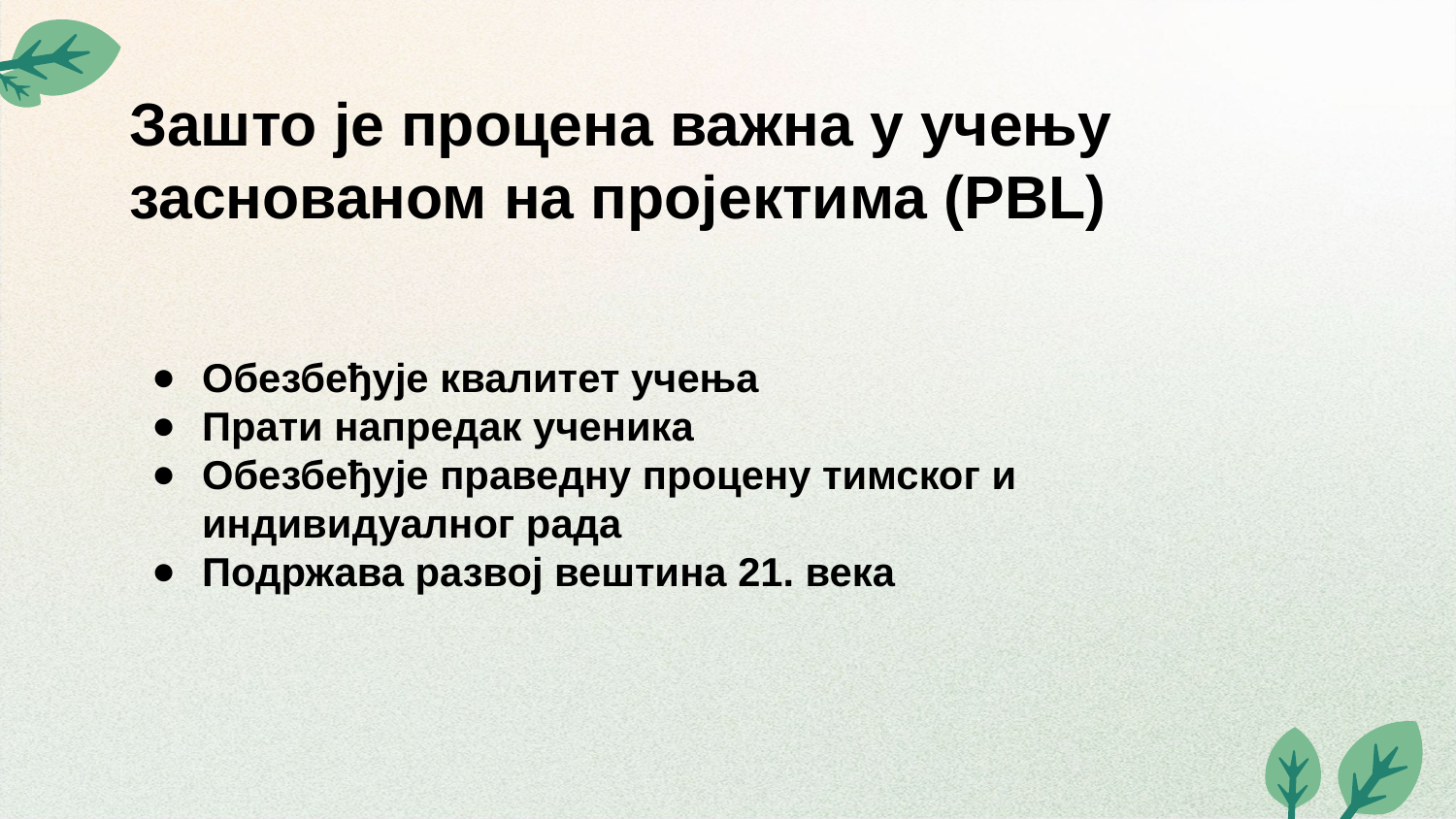

# Зашто је процена важна у учењу заснованом на пројектима (PBL)
Обезбеђује квалитет учења
Прати напредак ученика
Обезбеђује праведну процену тимског и индивидуалног рада
Подржава развој вештина 21. века